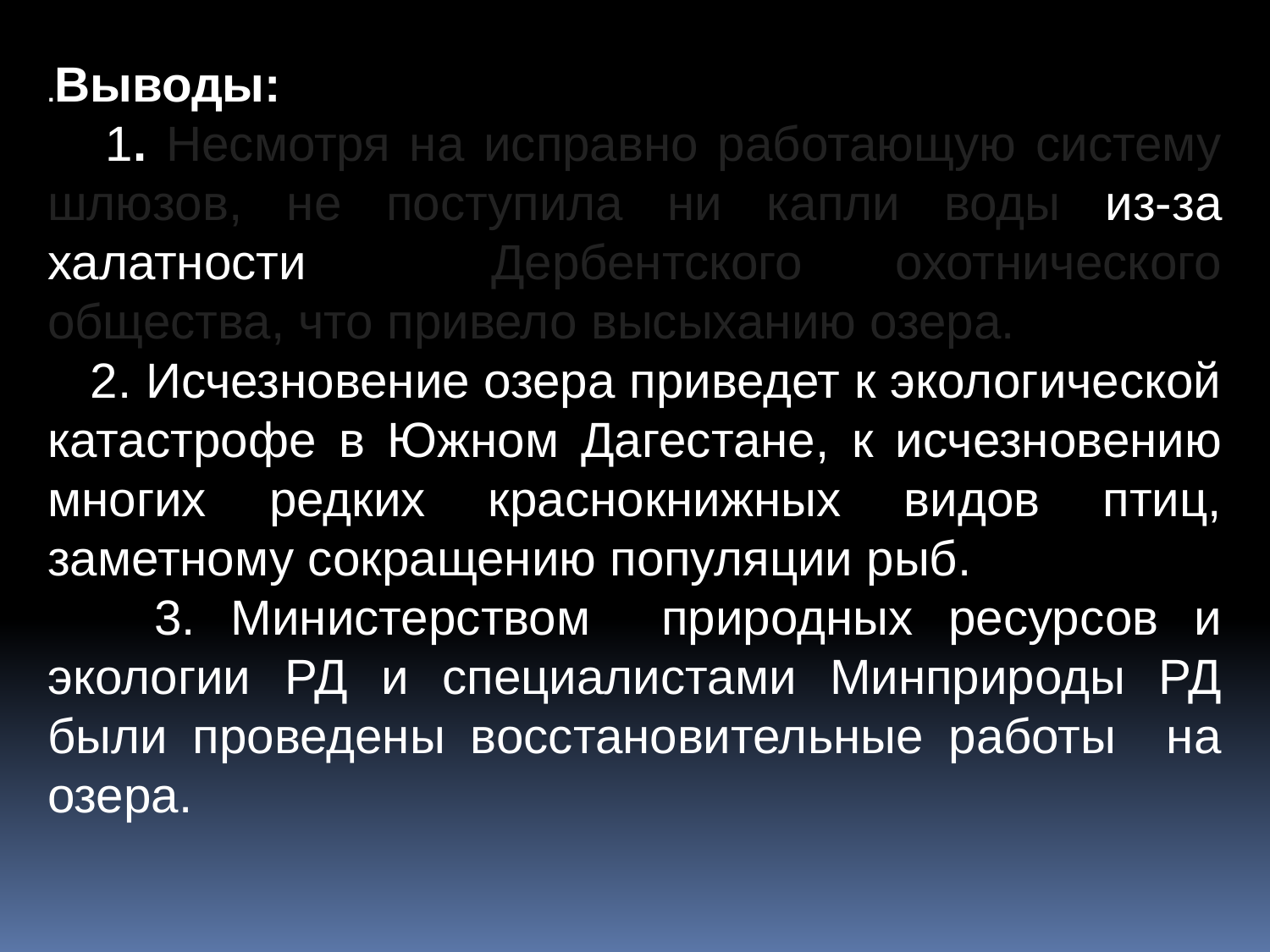

.Выводы:
   1. Несмотря на исправно работающую систему шлюзов, не поступила ни капли воды из-за халатности  Дербентского охотнического общества, что привело высыханию озера.
   2. Исчезновение озера приведет к экологической катастрофе в Южном Дагестане, к исчезновению многих редких краснокнижных видов птиц, заметному сокращению популяции рыб.
   3. Министерством  природных ресурсов и экологии РД и специалистами Минприроды РД были проведены восстановительные работы  на озера.